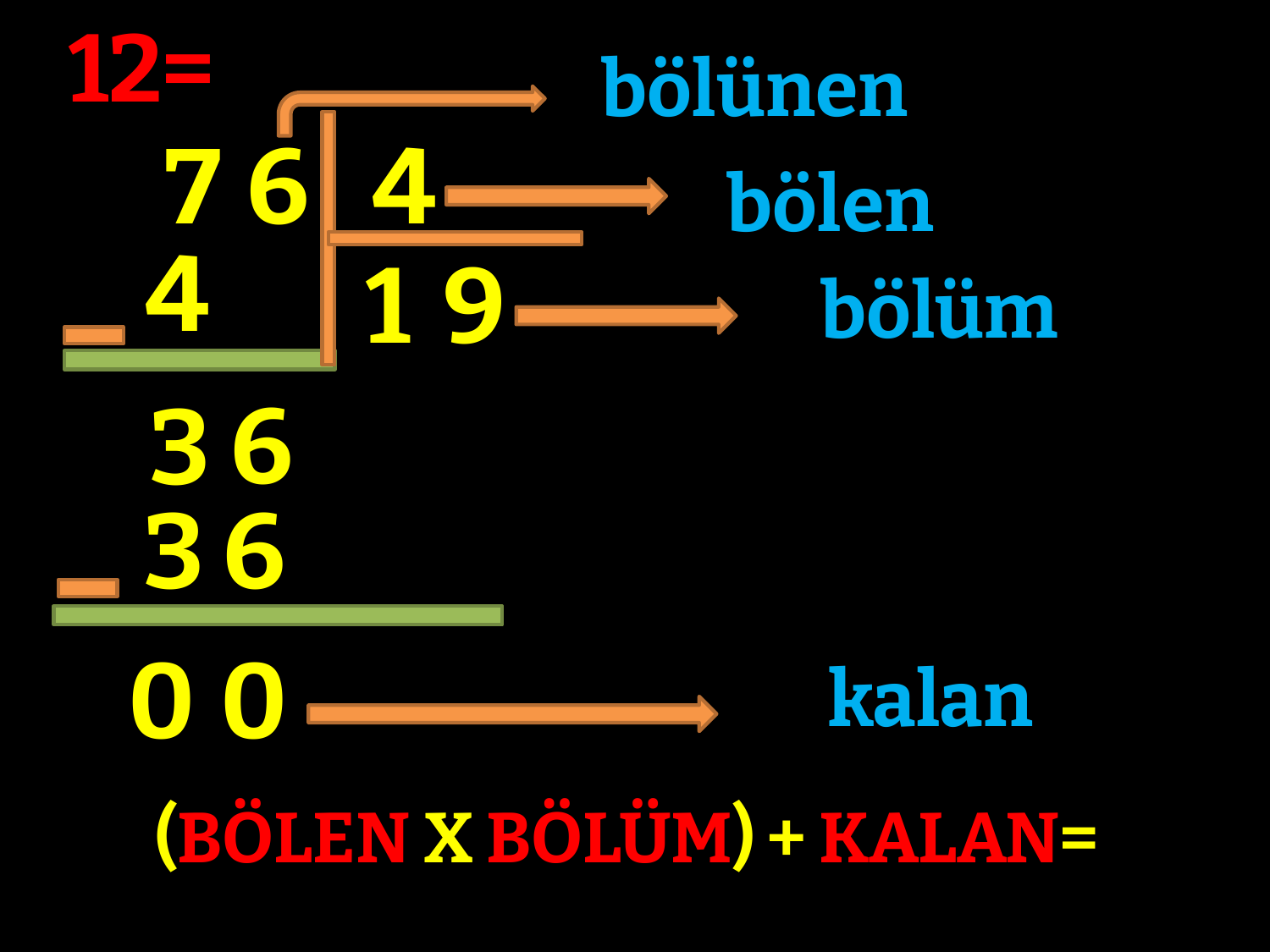

12=
bölünen

6
7
4
bölen

4
1
9
bölüm
#

6
3
3
6

0
0
kalan

(BÖLEN X BÖLÜM) + KALAN=